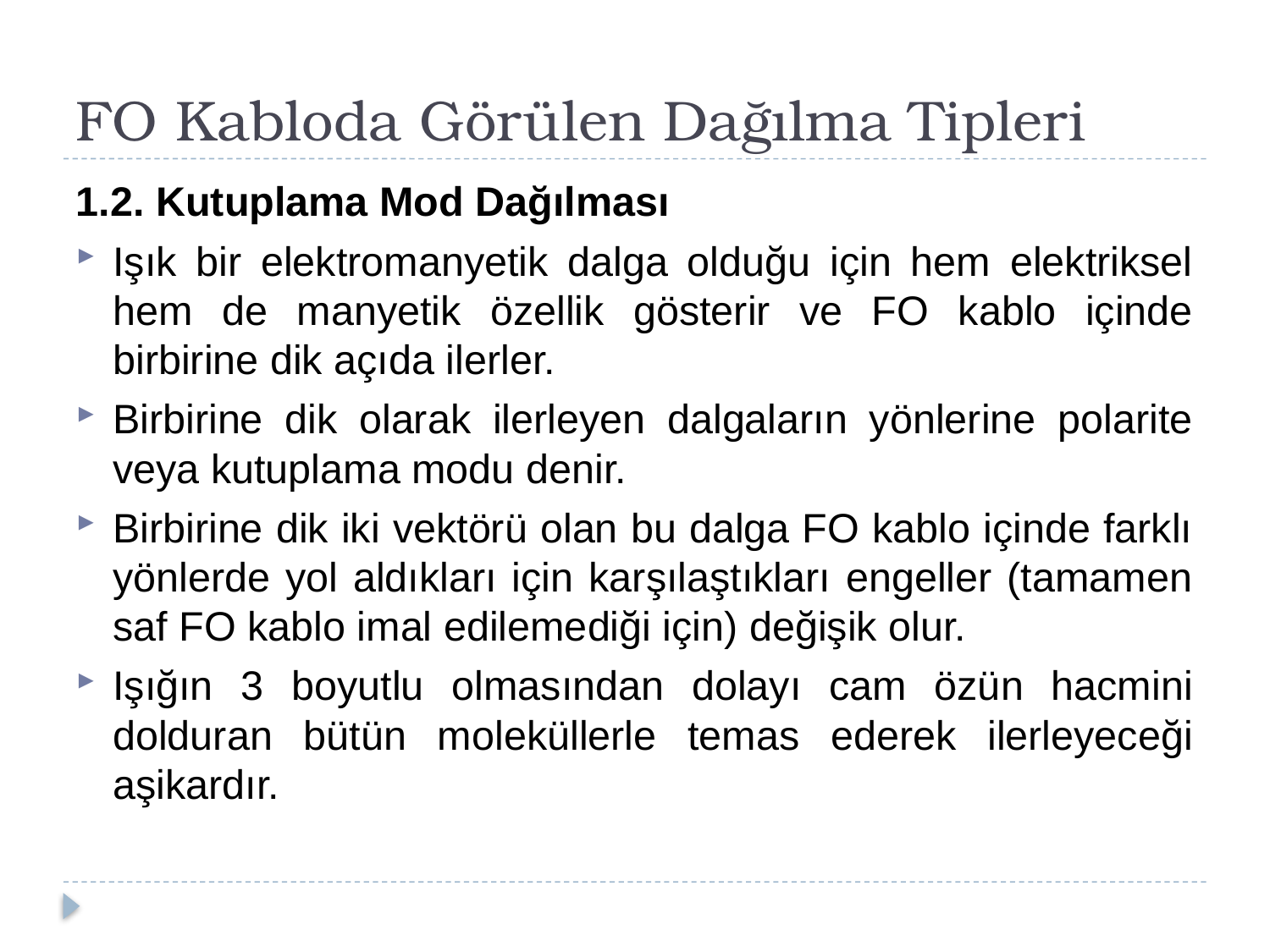

# FO Kabloda Görülen Dağılma Tipleri
1.2. Kutuplama Mod Dağılması
Işık bir elektromanyetik dalga olduğu için hem elektriksel hem de manyetik özellik gösterir ve FO kablo içinde birbirine dik açıda ilerler.
Birbirine dik olarak ilerleyen dalgaların yönlerine polarite veya kutuplama modu denir.
Birbirine dik iki vektörü olan bu dalga FO kablo içinde farklı yönlerde yol aldıkları için karşılaştıkları engeller (tamamen saf FO kablo imal edilemediği için) değişik olur.
Işığın 3 boyutlu olmasından dolayı cam özün hacmini dolduran bütün moleküllerle temas ederek ilerleyeceği aşikardır.